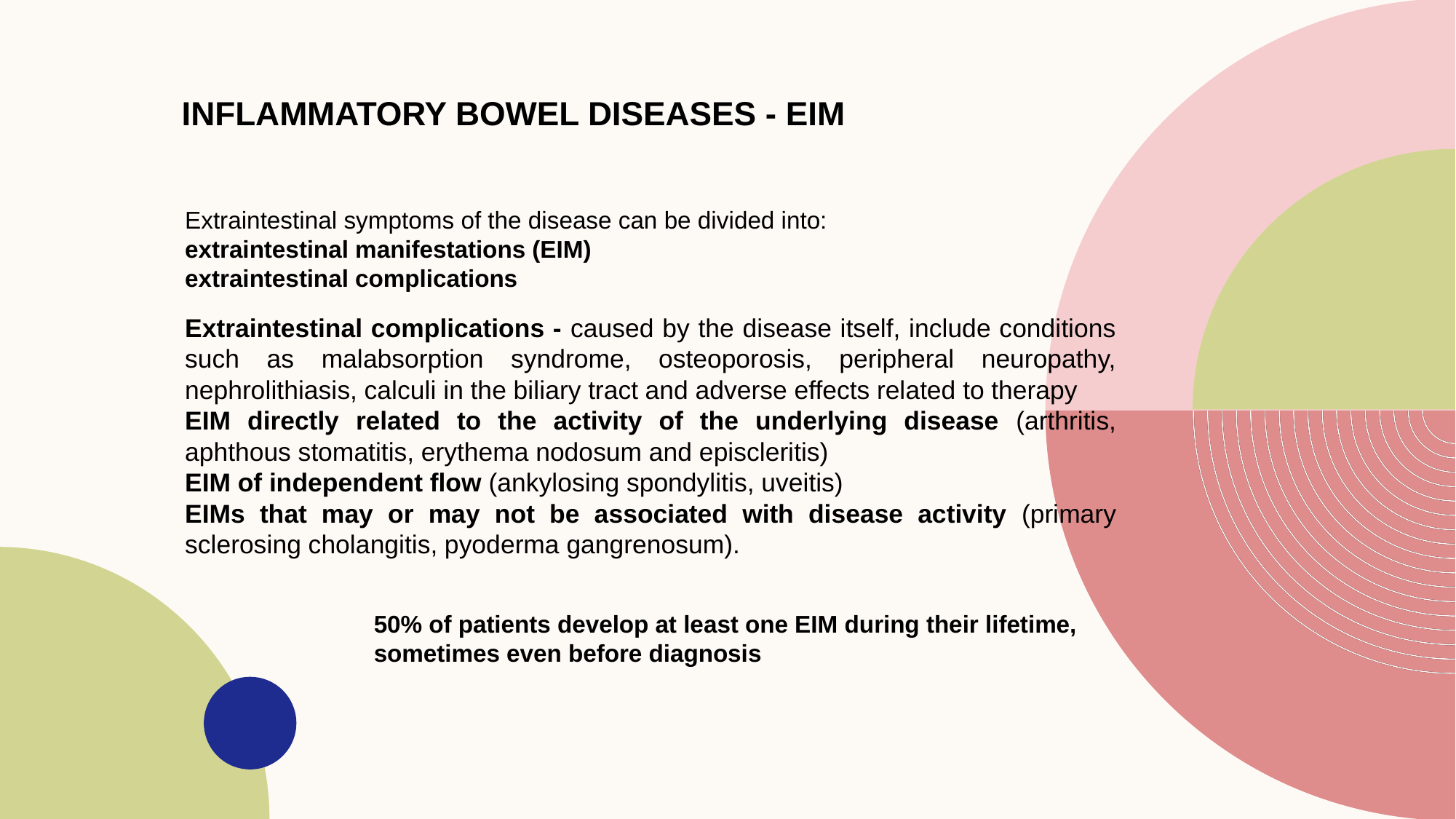

# Inflammatory bowel diseases - EIM
Extraintestinal symptoms of the disease can be divided into:
extraintestinal manifestations (EIM)
extraintestinal complications
Extraintestinal complications - caused by the disease itself, include conditions such as malabsorption syndrome, osteoporosis, peripheral neuropathy, nephrolithiasis, calculi in the biliary tract and adverse effects related to therapy
EIM directly related to the activity of the underlying disease (arthritis, aphthous stomatitis, erythema nodosum and episcleritis)
EIM of independent flow (ankylosing spondylitis, uveitis)
EIMs that may or may not be associated with disease activity (primary sclerosing cholangitis, pyoderma gangrenosum).
50% of patients develop at least one EIM during their lifetime, sometimes even before diagnosis